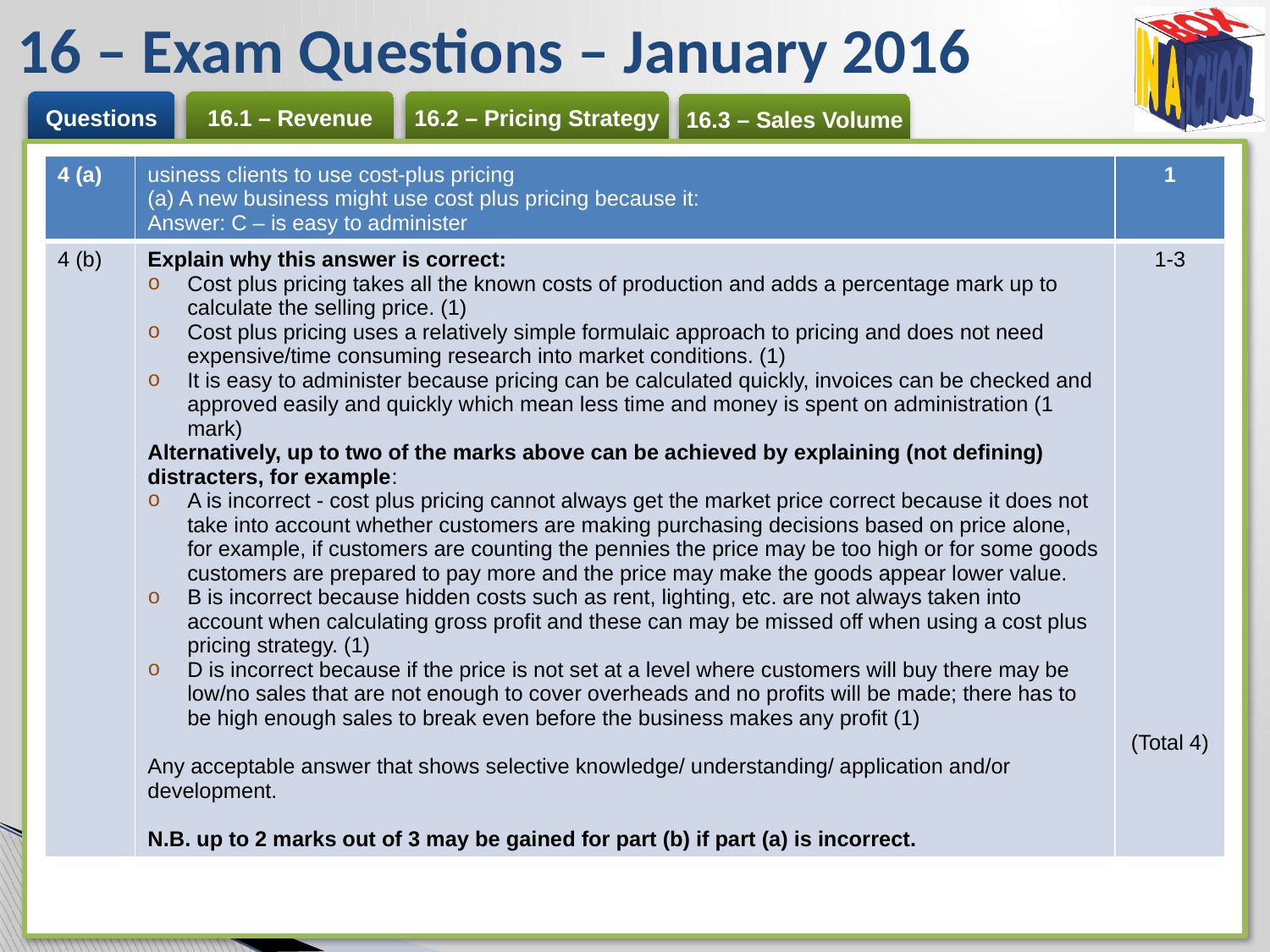

# 16 – Exam Questions – January 2016
| 4 (a) | usiness clients to use cost-plus pricing (a) A new business might use cost plus pricing because it: Answer: C – is easy to administer | 1 |
| --- | --- | --- |
| 4 (b) | Explain why this answer is correct: Cost plus pricing takes all the known costs of production and adds a percentage mark up to calculate the selling price. (1) Cost plus pricing uses a relatively simple formulaic approach to pricing and does not need expensive/time consuming research into market conditions. (1) It is easy to administer because pricing can be calculated quickly, invoices can be checked and approved easily and quickly which mean less time and money is spent on administration (1 mark) Alternatively, up to two of the marks above can be achieved by explaining (not defining) distracters, for example: A is incorrect - cost plus pricing cannot always get the market price correct because it does not take into account whether customers are making purchasing decisions based on price alone, for example, if customers are counting the pennies the price may be too high or for some goods customers are prepared to pay more and the price may make the goods appear lower value. B is incorrect because hidden costs such as rent, lighting, etc. are not always taken into account when calculating gross profit and these can may be missed off when using a cost plus pricing strategy. (1) D is incorrect because if the price is not set at a level where customers will buy there may be low/no sales that are not enough to cover overheads and no profits will be made; there has to be high enough sales to break even before the business makes any profit (1) Any acceptable answer that shows selective knowledge/ understanding/ application and/or development. N.B. up to 2 marks out of 3 may be gained for part (b) if part (a) is incorrect. | 1-3 (Total 4) |